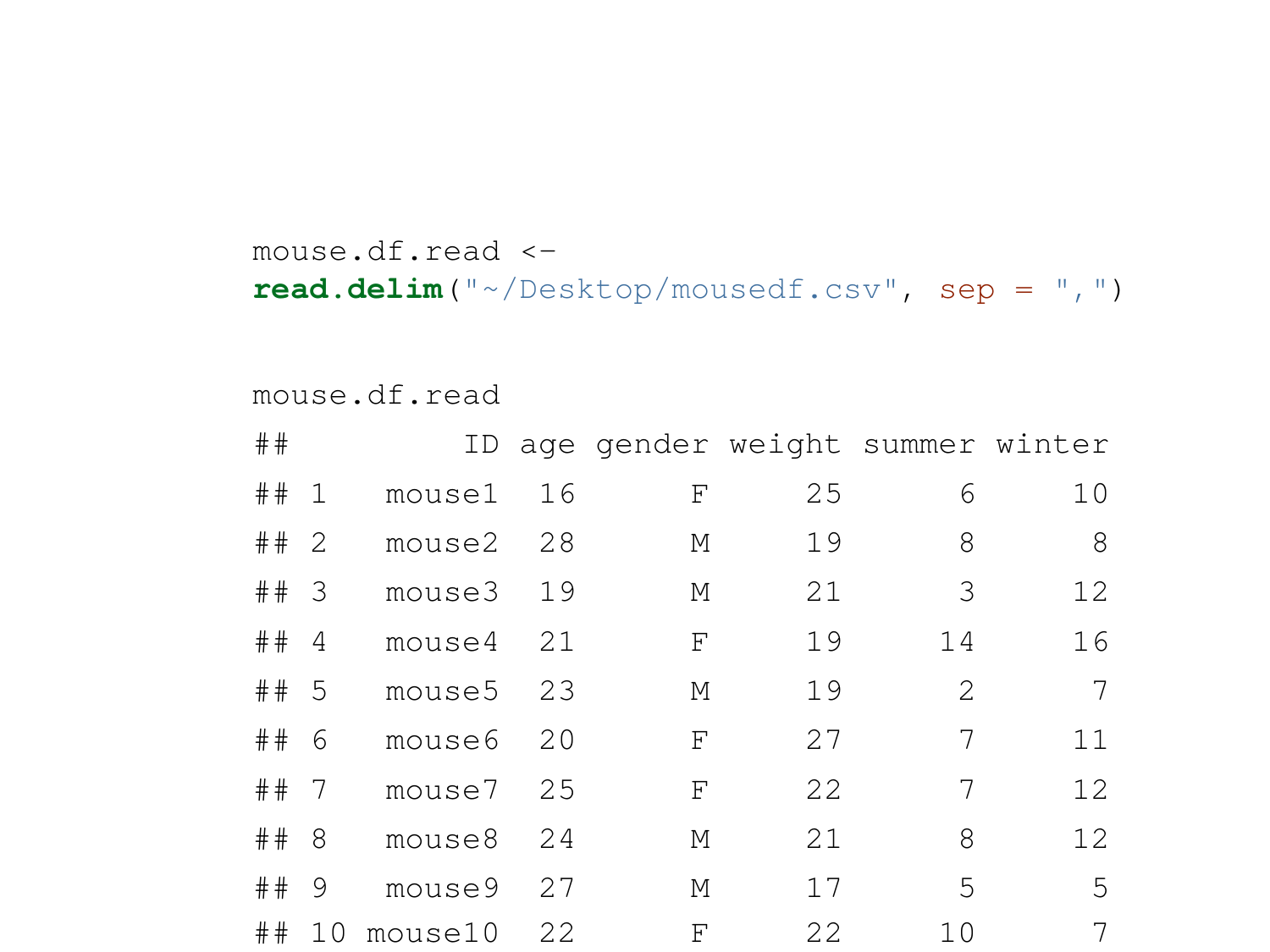

mouse.df.read <- read.delim("~/Desktop/mousedf.csv", sep = ",")
mouse.df.read
##         ID age gender weight summer winter
## 1   mouse1  16      F     25      6     10
## 2   mouse2  28      M     19      8      8
## 3   mouse3  19      M     21      3     12
## 4   mouse4  21      F     19     14     16
## 5   mouse5  23      M     19      2      7
## 6   mouse6  20      F     27      7     11
## 7   mouse7  25      F     22      7     12
## 8   mouse8  24      M     21      8     12
## 9   mouse9  27      M     17      5      5
## 10 mouse10  22      F     22     10      7